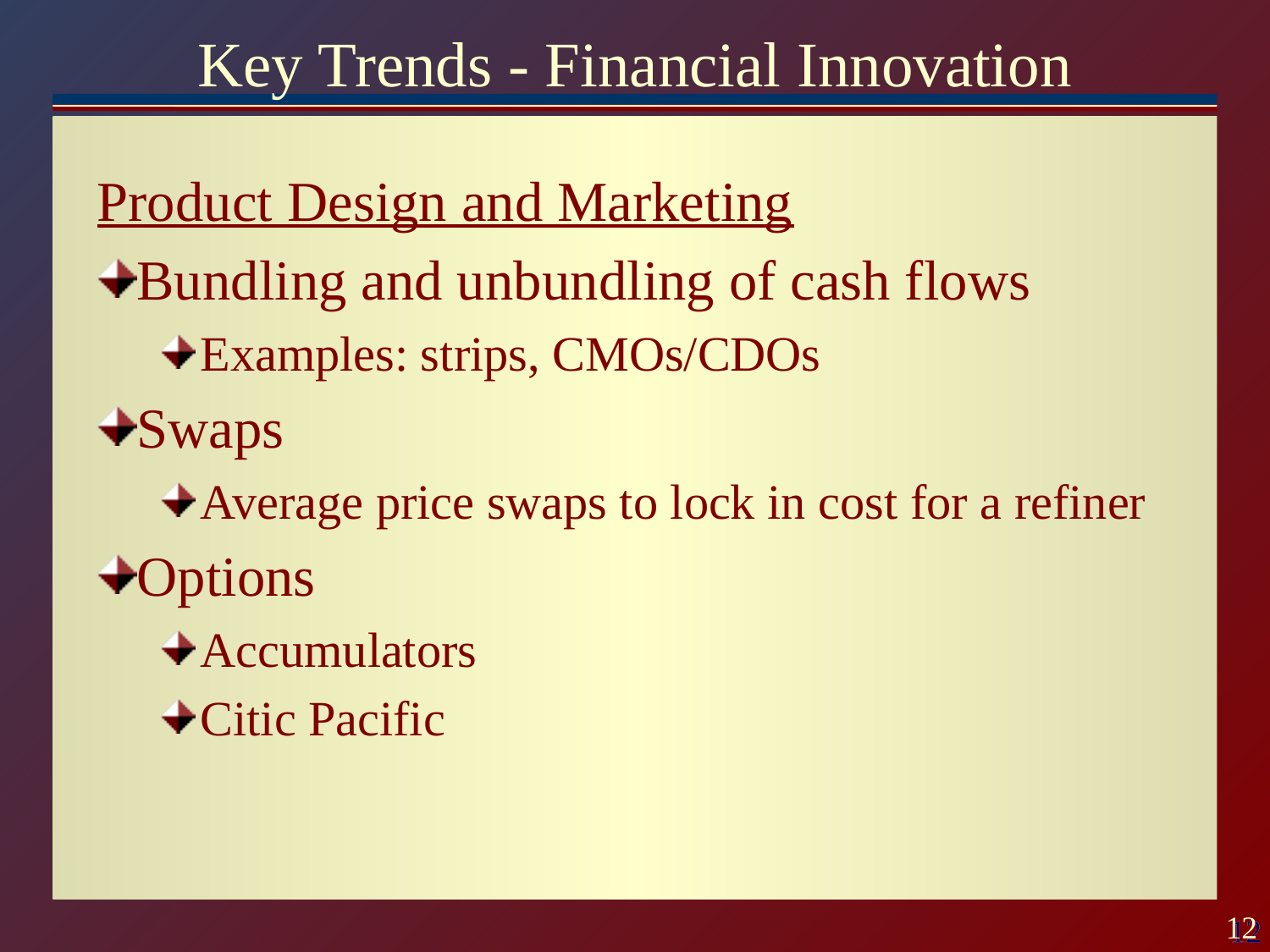

# Key Trends - Financial Innovation
Product Design and Marketing
Bundling and unbundling of cash flows
Examples: strips, CMOs/CDOs
Swaps
Average price swaps to lock in cost for a refiner
Options
Accumulators
Citic Pacific